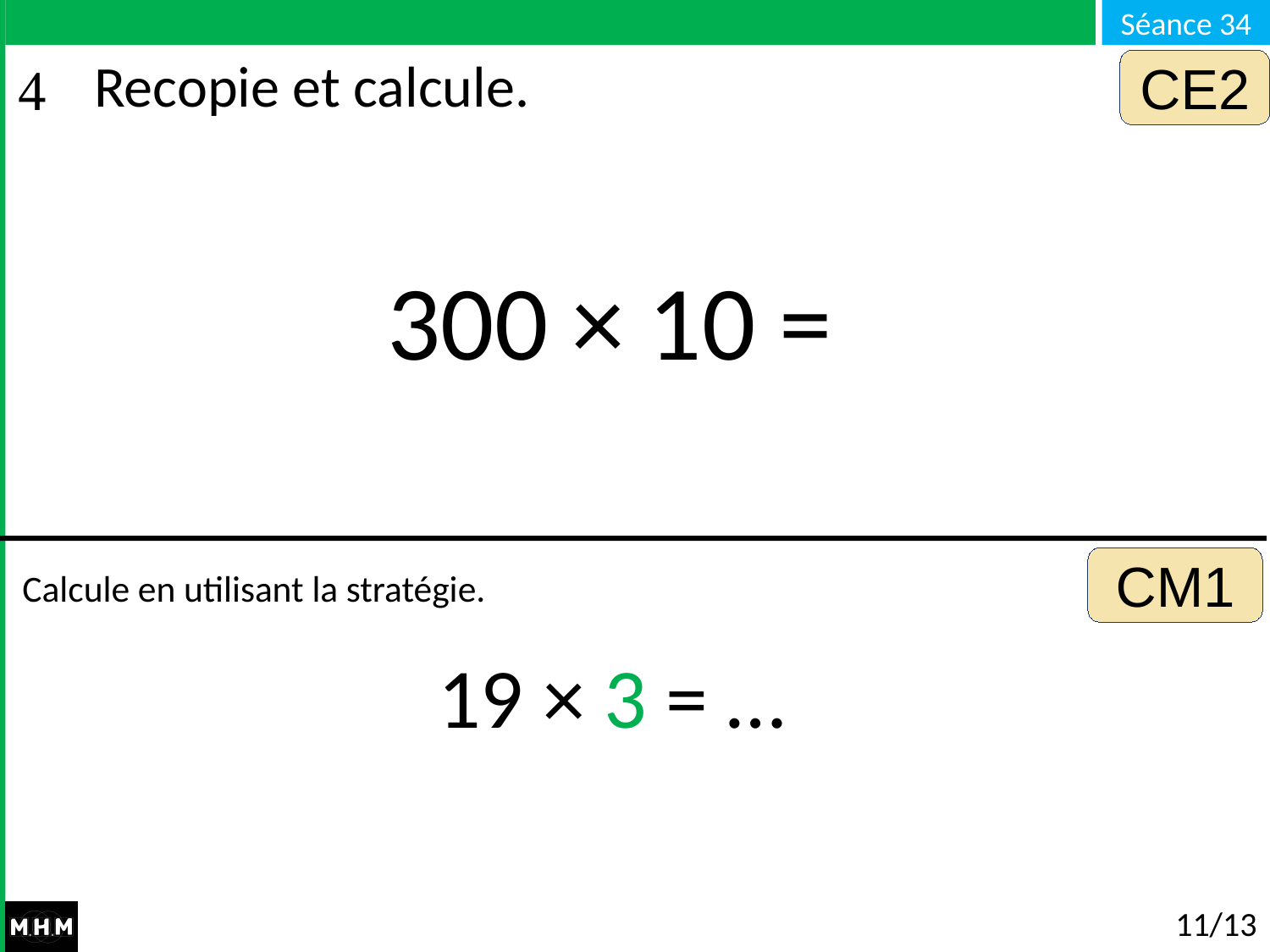

CE2
# Recopie et calcule.
300 × 10 =

CM1
Calcule en utilisant la stratégie.
19 × 3 = …
11/13